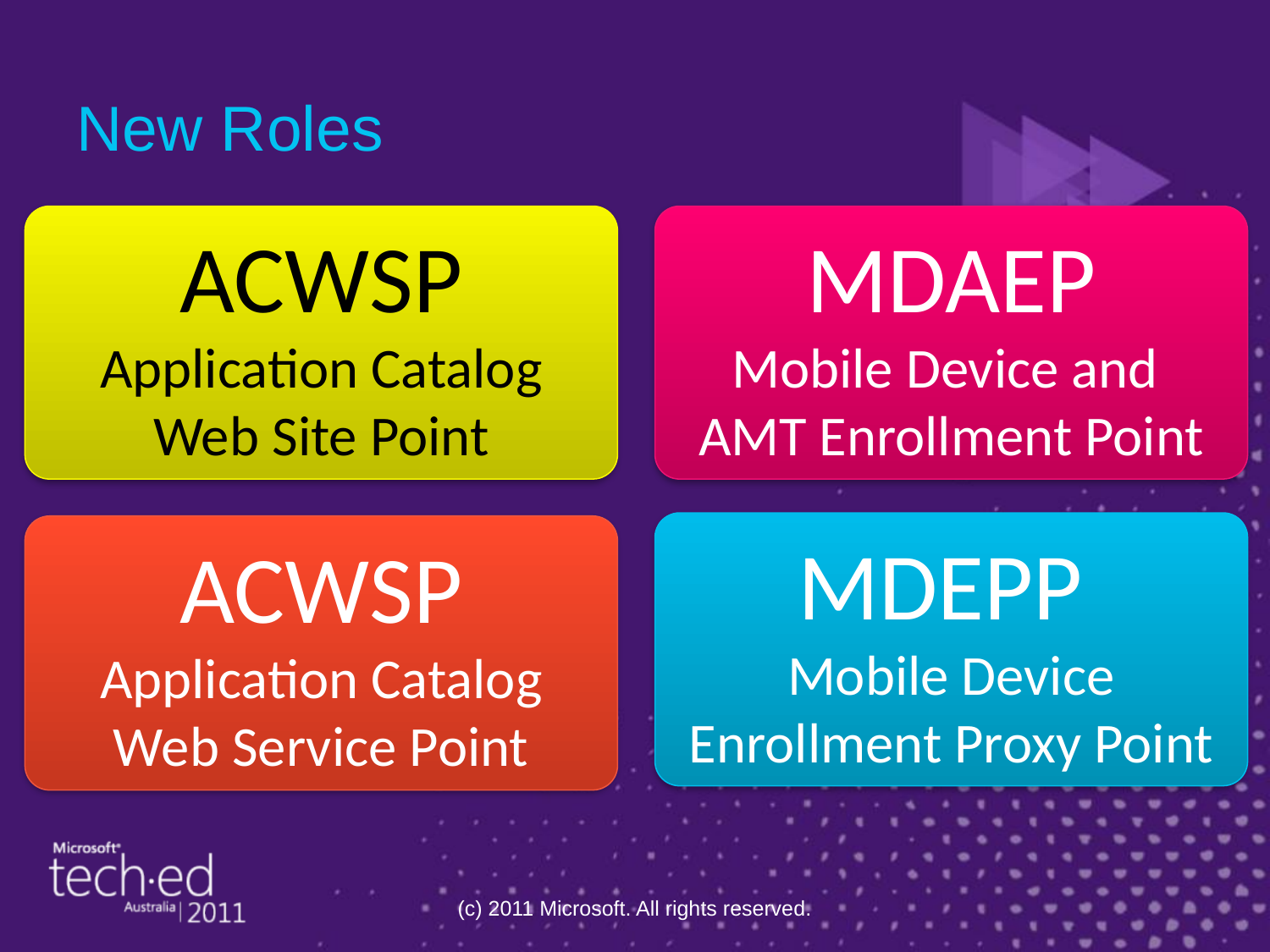

# New Roles
ACWSP
Application Catalog Web Site Point
MDAEP
Mobile Device and
AMT Enrollment Point
MDEPP
Mobile Device Enrollment Proxy Point
ACWSP
Application Catalog Web Service Point
(c) 2011 Microsoft. All rights reserved.